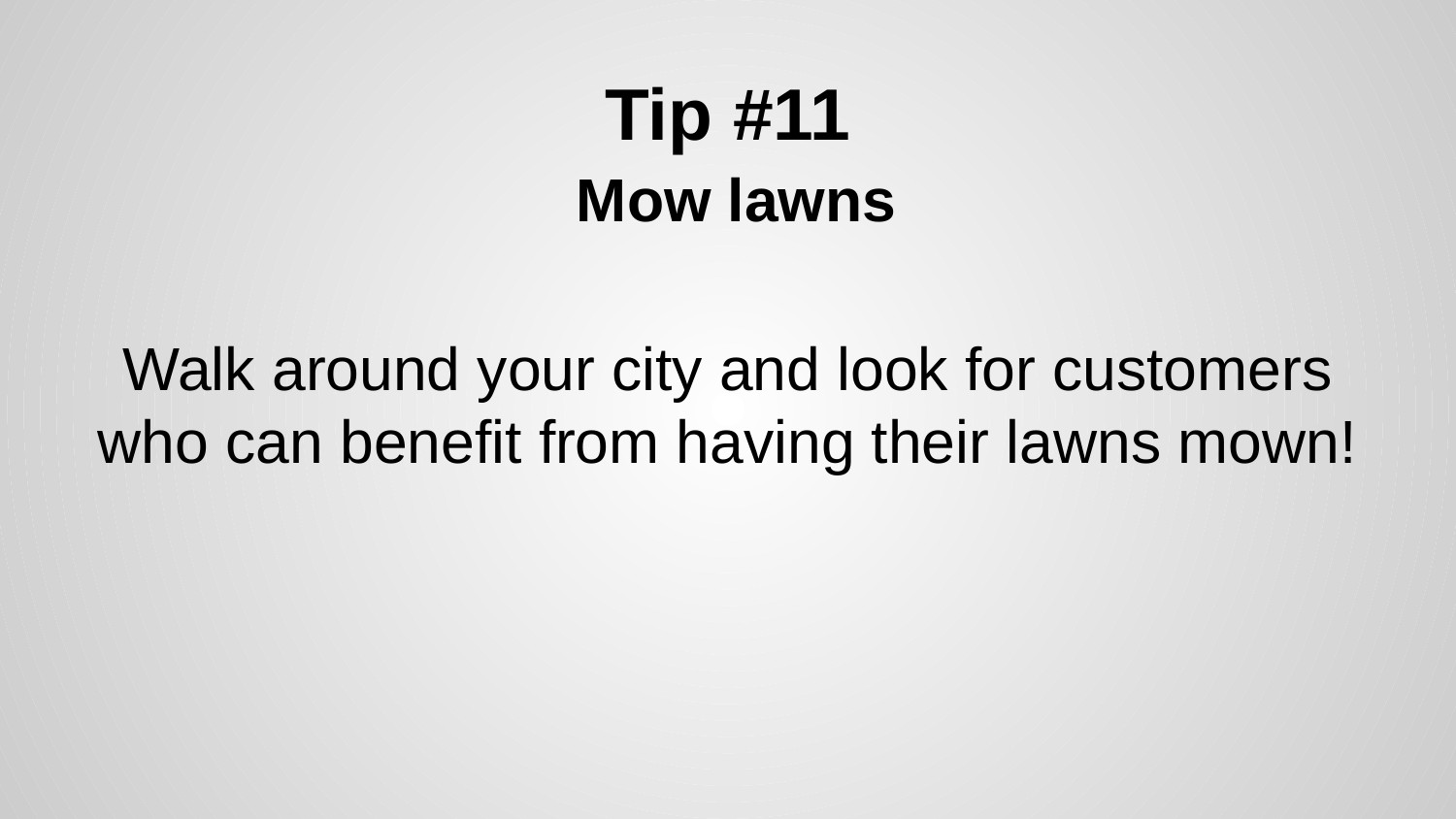

# Tip #11

 Mow lawns

Walk around your city and look for customers who can benefit from having their lawns mown!